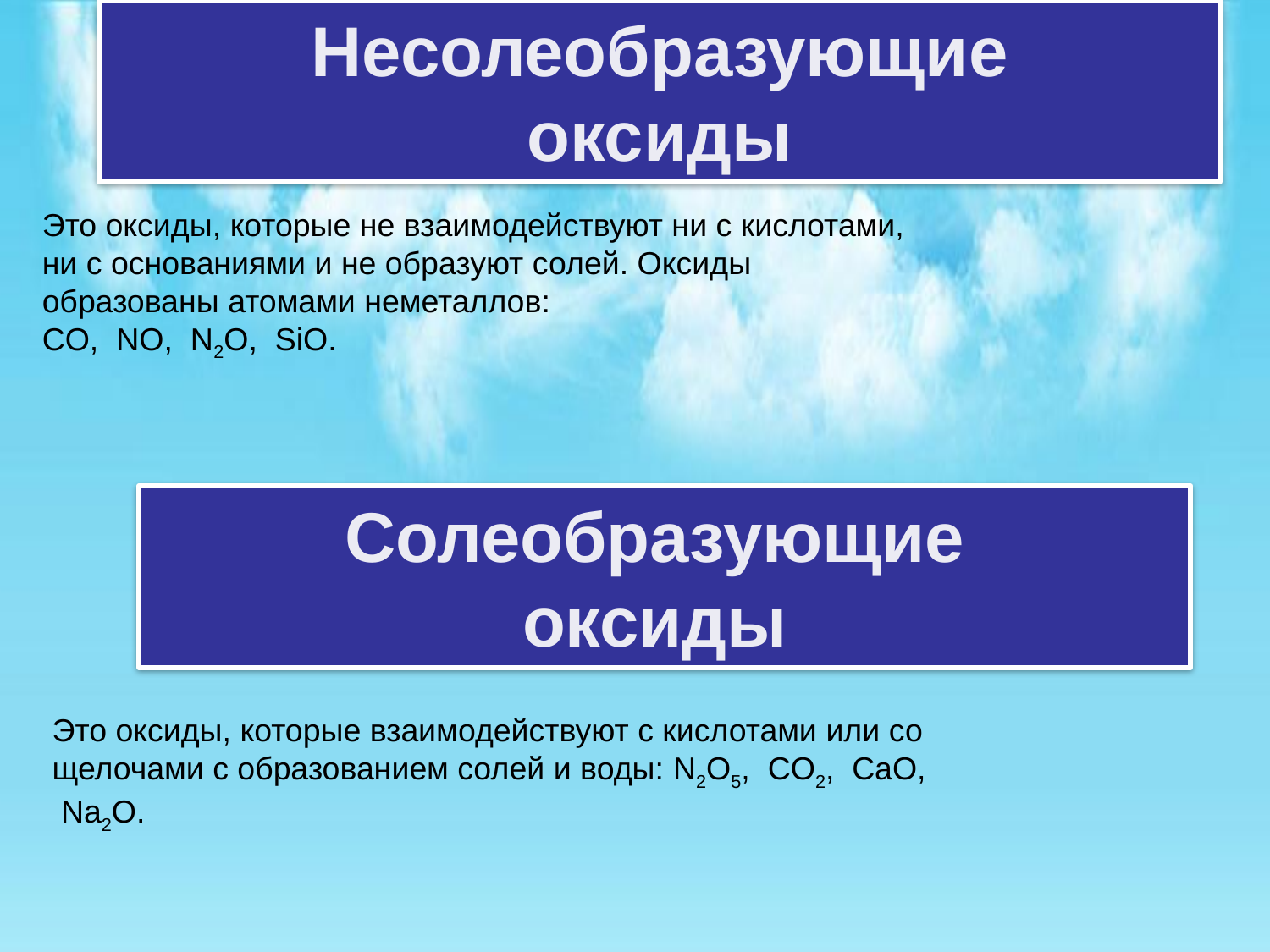

Несолеобразующие
оксиды
Это оксиды, которые не взаимодействуют ни с кислотами, ни с основаниями и не образуют солей. Оксиды образованы атомами неметаллов:
CO,  NO,  N2O,  SiO.
Солеобразующие
оксиды
Это оксиды, которые взаимодействуют с кислотами или со щелочами с образованием солей и воды: N2O5,  CO2,  CaO,  Na2O.